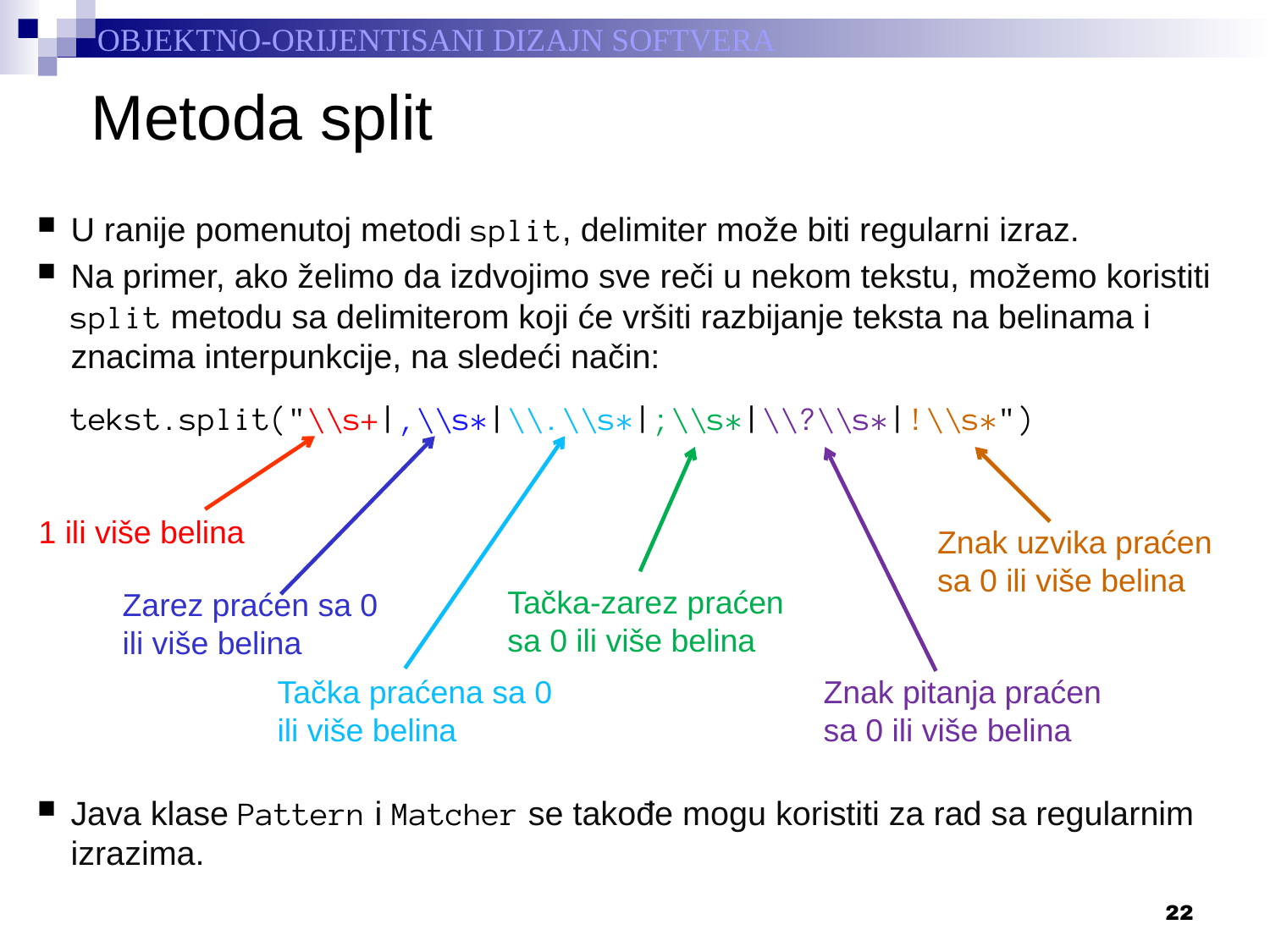

# Metoda split
U ranije pomenutoj metodi split, delimiter može biti regularni izraz.
Na primer, ako želimo da izdvojimo sve reči u nekom tekstu, možemo koristiti split metodu sa delimiterom koji će vršiti razbijanje teksta na belinama i znacima interpunkcije, na sledeći način:
	tekst.split("\\s+|,\\s*|\\.\\s*|;\\s*|\\?\\s*|!\\s*")

Java klase Pattern i Matcher se takođe mogu koristiti za rad sa regularnim izrazima.
1 ili više belina
Znak uzvika praćen sa 0 ili više belina
Tačka-zarez praćen sa 0 ili više belina
Zarez praćen sa 0 ili više belina
Znak pitanja praćen sa 0 ili više belina
Tačka praćena sa 0 ili više belina
22